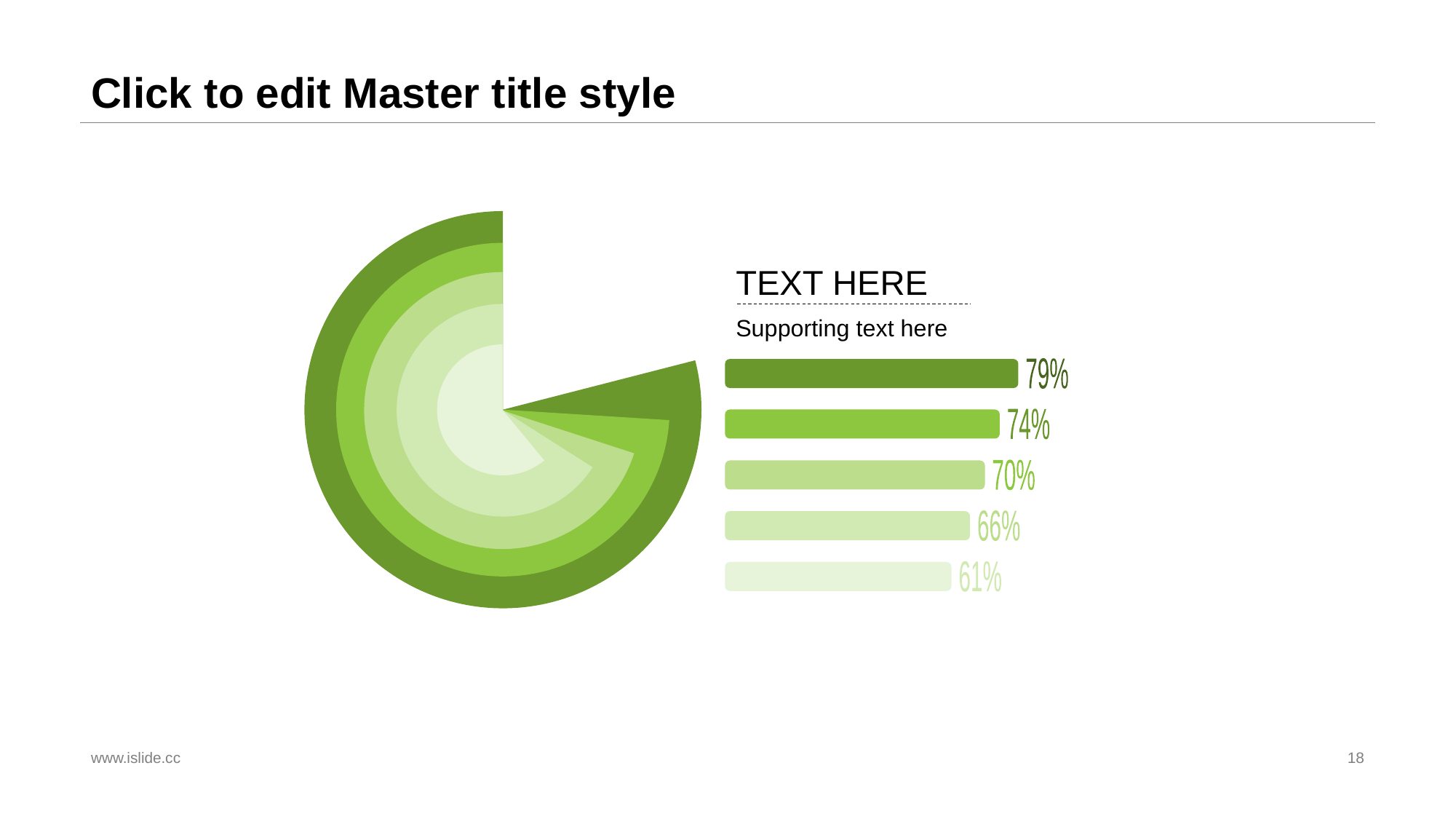

# Click to edit Master title style

TEXT HERE

Supporting text here

79%

74%

70%

66%

61%

www.islide.cc
18